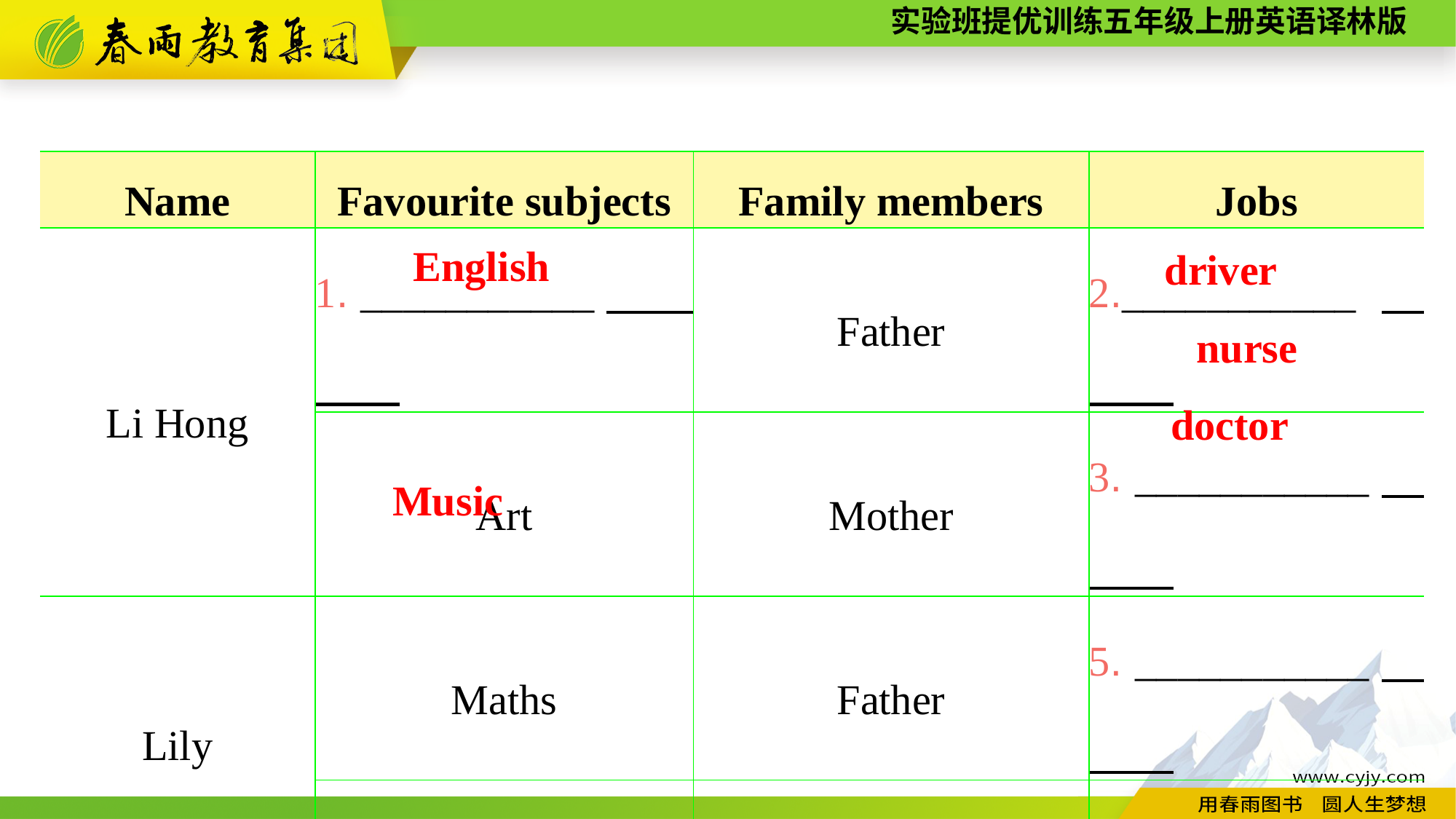

| Name | Favourite subjects | Family members | Jobs |
| --- | --- | --- | --- |
| Li Hong | 1. \_\_\_\_\_\_\_\_\_\_\_ | Father | 2.\_\_\_\_\_\_\_\_\_\_\_ |
|  | Art | Mother | 3. \_\_\_\_\_\_\_\_\_\_\_ |
| Lily | Maths | Father | 5. \_\_\_\_\_\_\_\_\_\_\_ |
|  | 4.\_\_\_\_\_\_\_\_\_\_ | Mother | teacher |
English
driver
nurse
doctor
Music